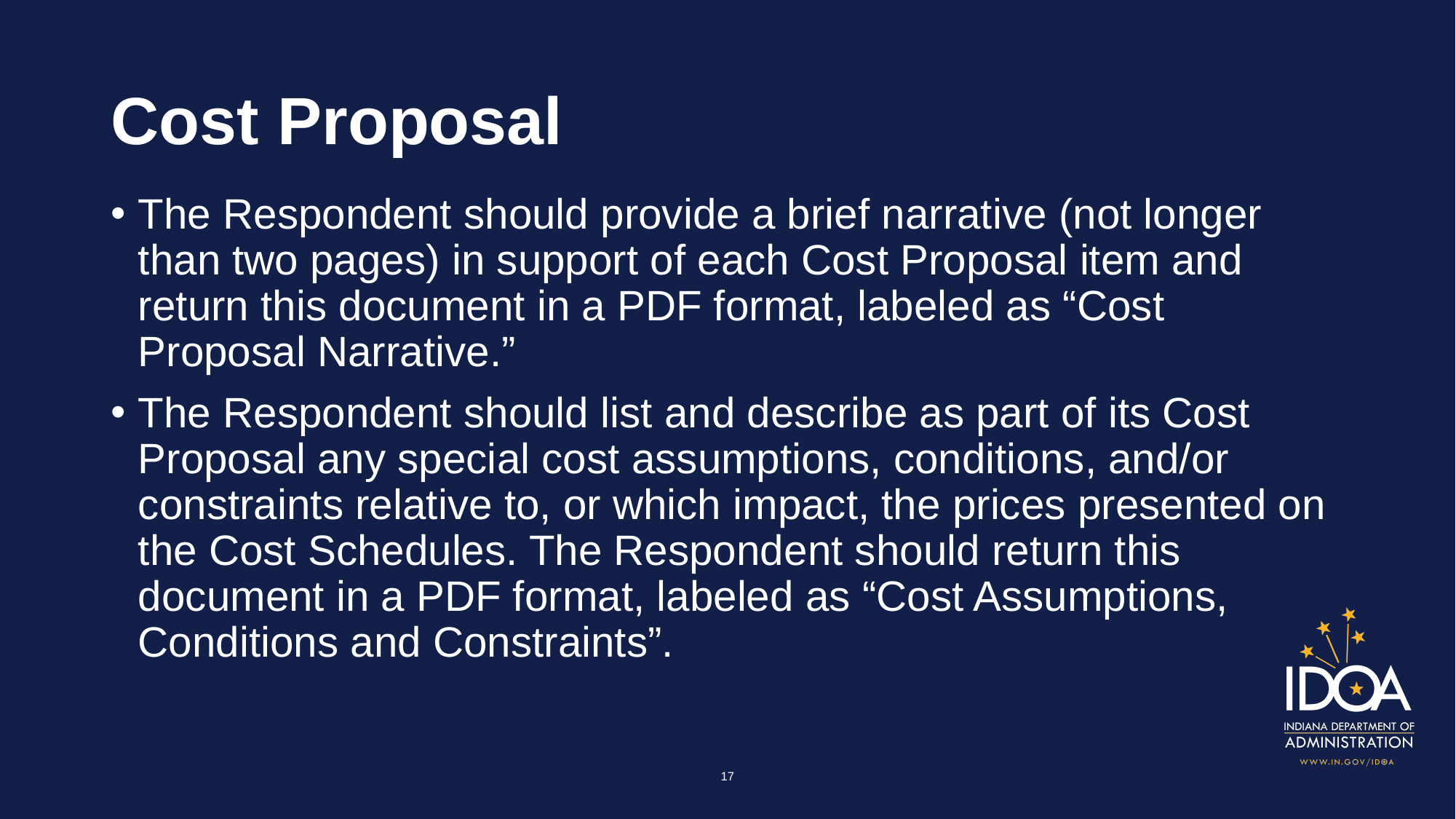

# Cost Proposal
The Respondent should provide a brief narrative (not longer than two pages) in support of each Cost Proposal item and return this document in a PDF format, labeled as “Cost Proposal Narrative.”
The Respondent should list and describe as part of its Cost Proposal any special cost assumptions, conditions, and/or constraints relative to, or which impact, the prices presented on the Cost Schedules. The Respondent should return this document in a PDF format, labeled as “Cost Assumptions, Conditions and Constraints”.

17